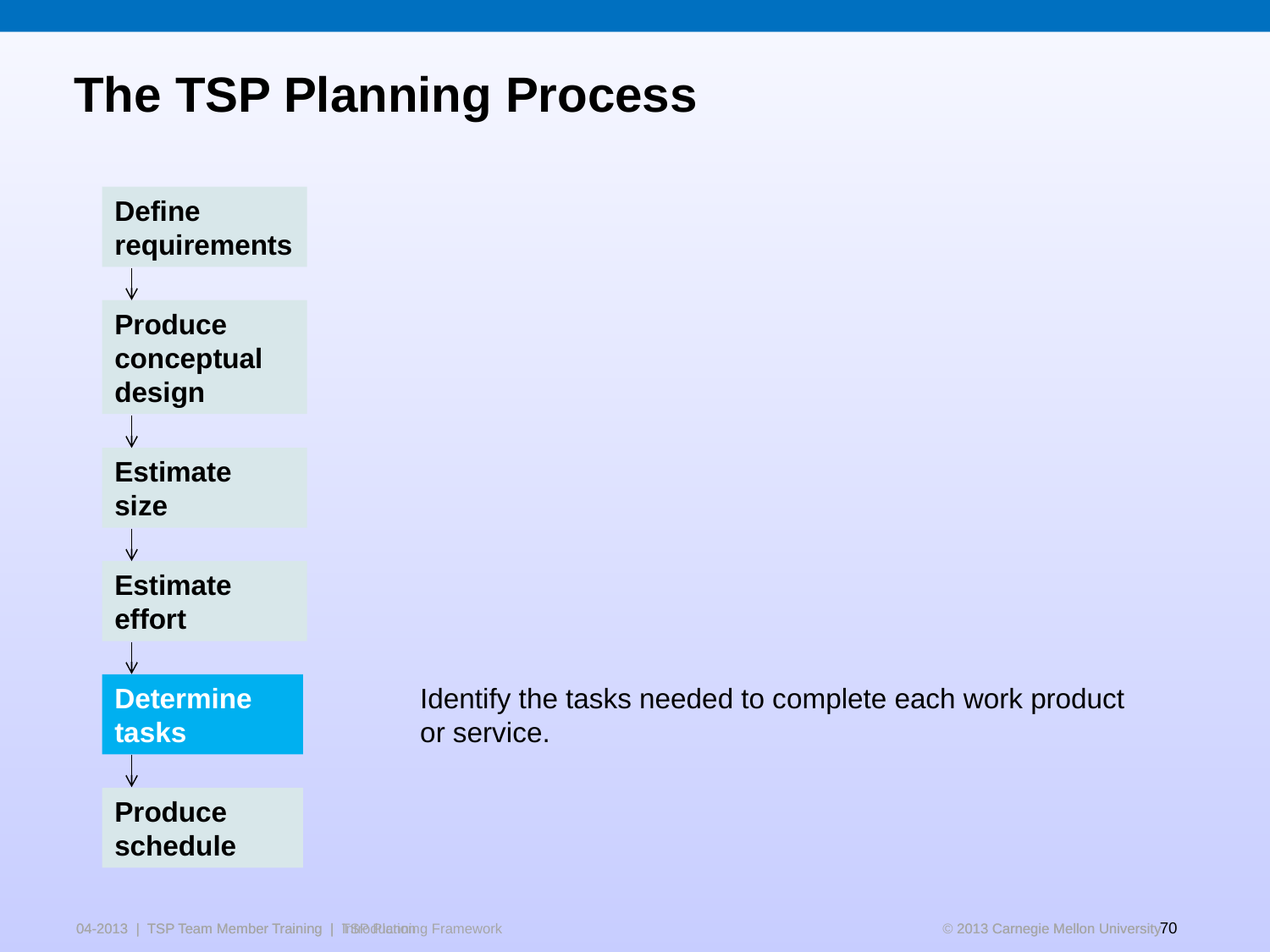

# The TSP Planning Process
Define
requirements
Produce
conceptual
design
Estimate
size
Estimate
effort
Determine
tasks
Identify the tasks needed to complete each work product
or service.
Produce
schedule